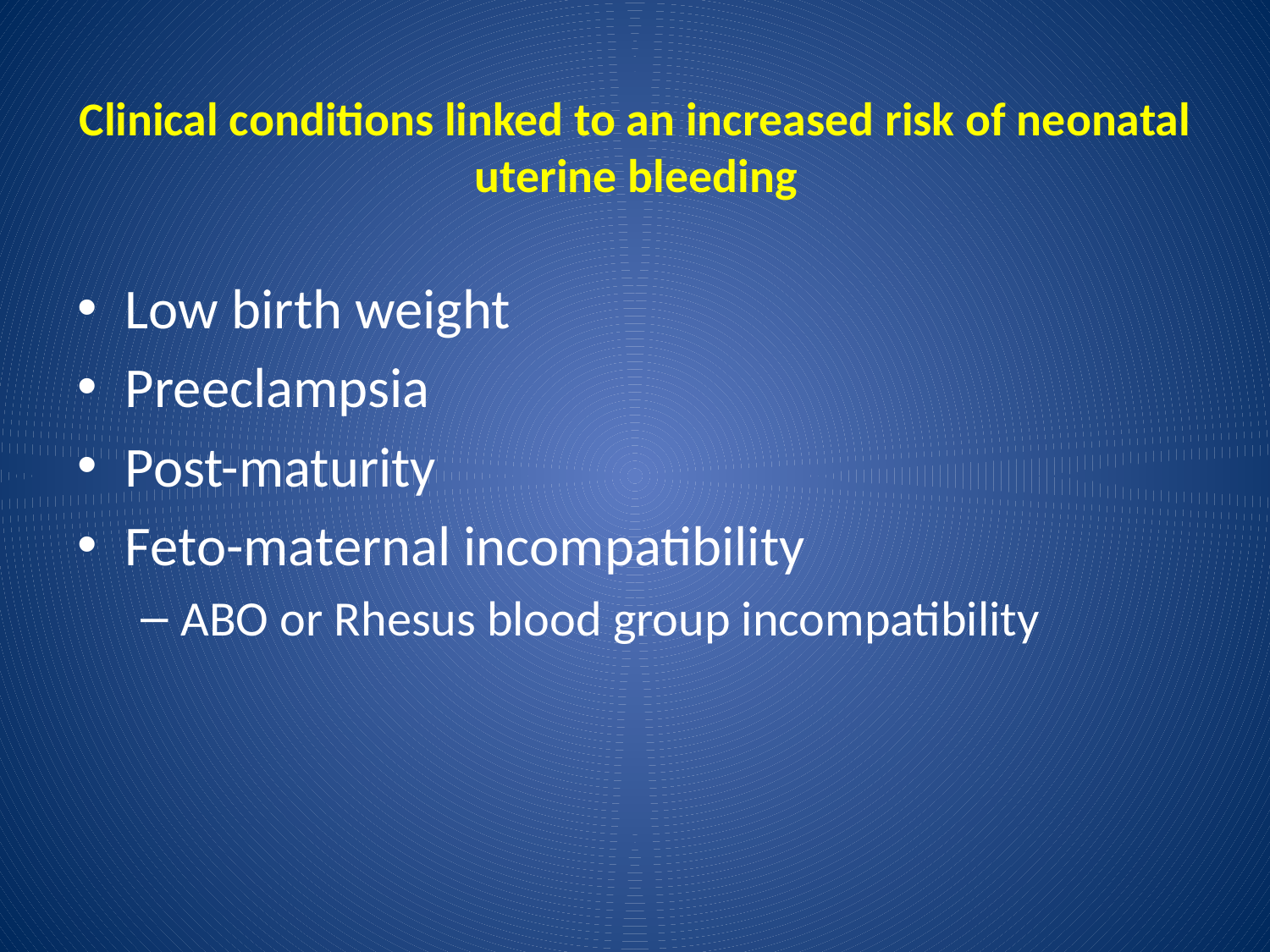

# Clinical conditions linked to an increased risk of neonatal uterine bleeding
Low birth weight
Preeclampsia
Post-maturity
Feto-maternal incompatibility
ABO or Rhesus blood group incompatibility